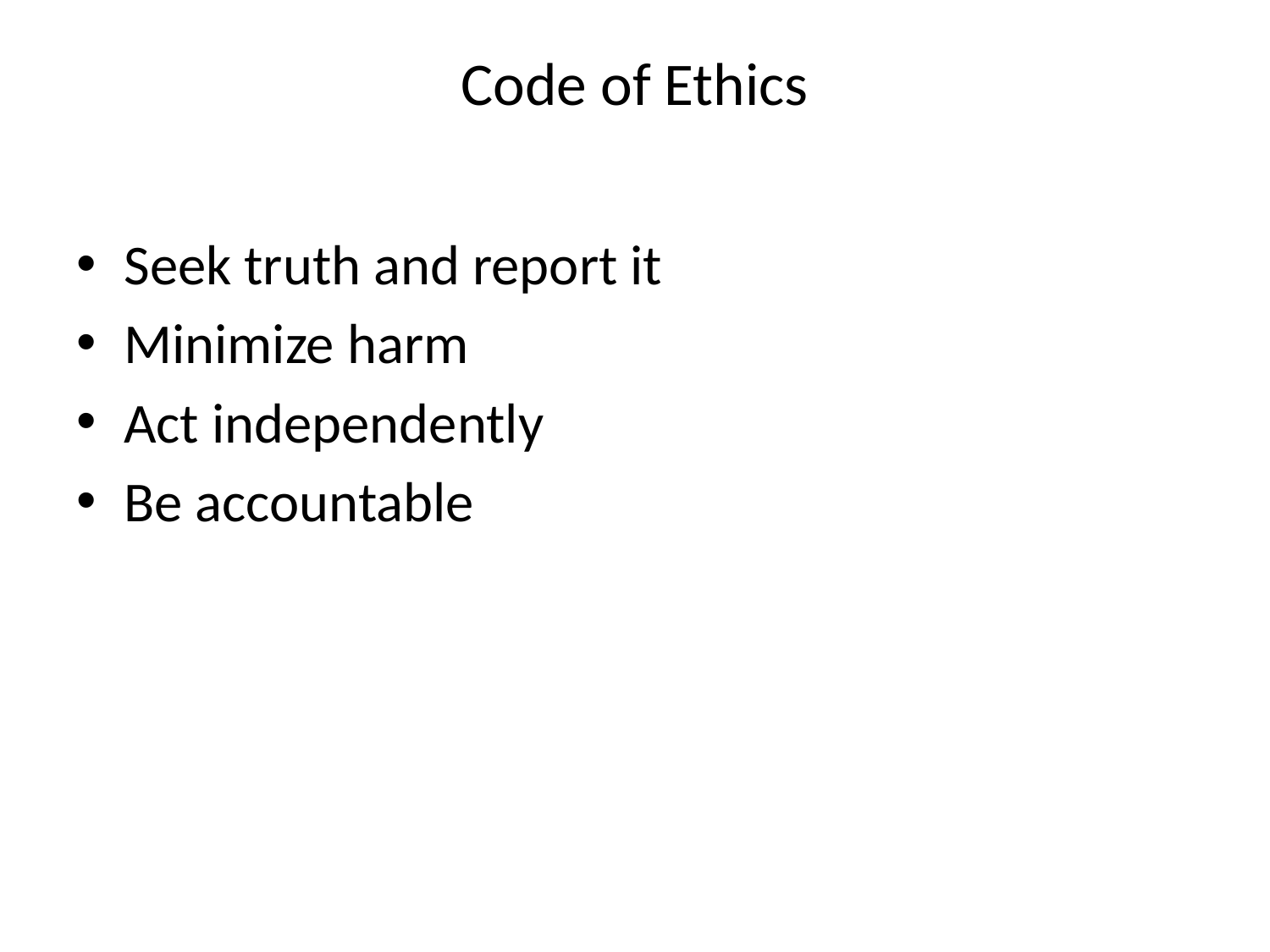

# Code of Ethics
Seek truth and report it
Minimize harm
Act independently
Be accountable